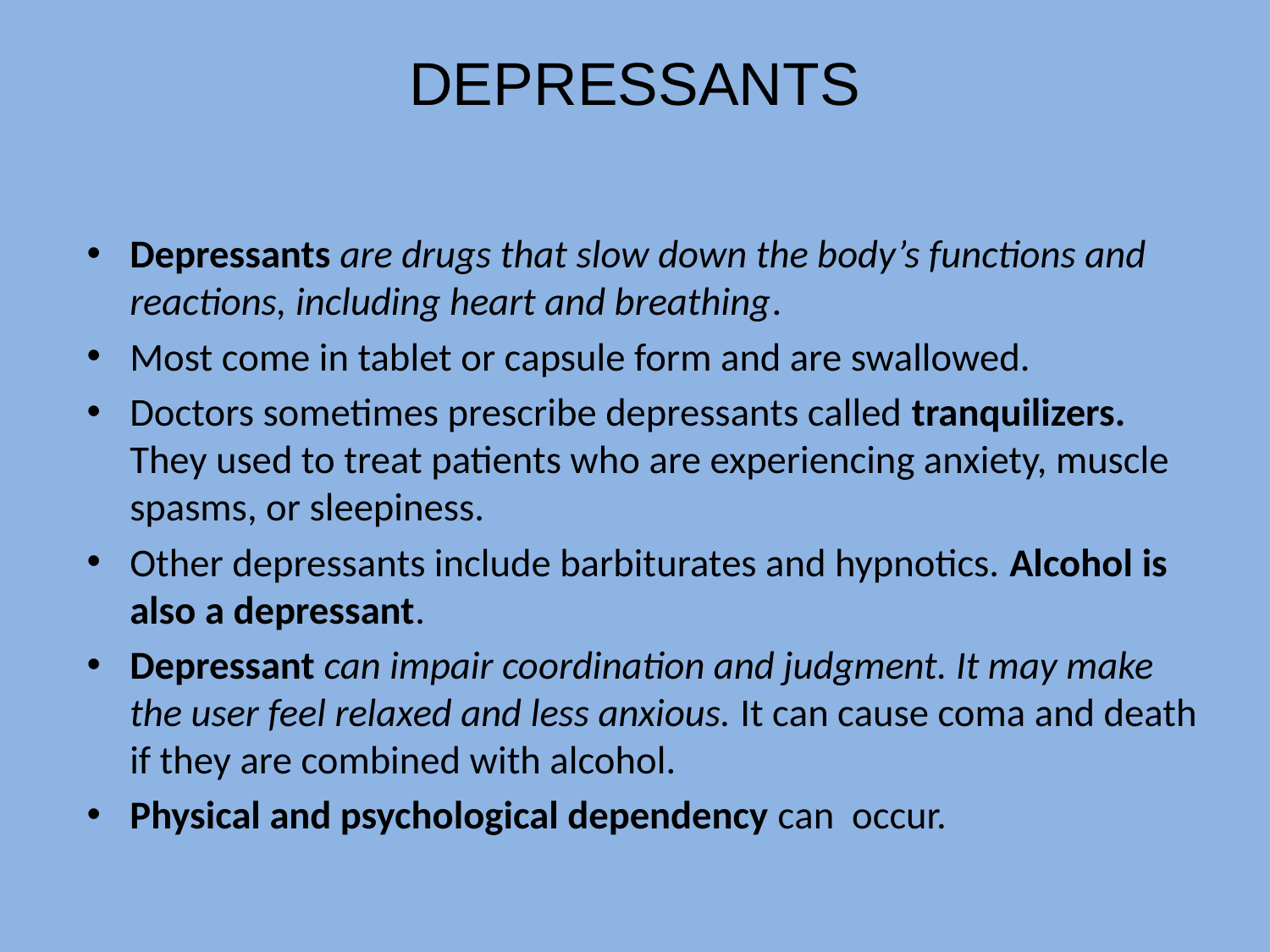

# DEPRESSANTS
Depressants are drugs that slow down the body’s functions and reactions, including heart and breathing.
Most come in tablet or capsule form and are swallowed.
Doctors sometimes prescribe depressants called tranquilizers. They used to treat patients who are experiencing anxiety, muscle spasms, or sleepiness.
Other depressants include barbiturates and hypnotics. Alcohol is also a depressant.
Depressant can impair coordination and judgment. It may make the user feel relaxed and less anxious. It can cause coma and death if they are combined with alcohol.
Physical and psychological dependency can  occur.